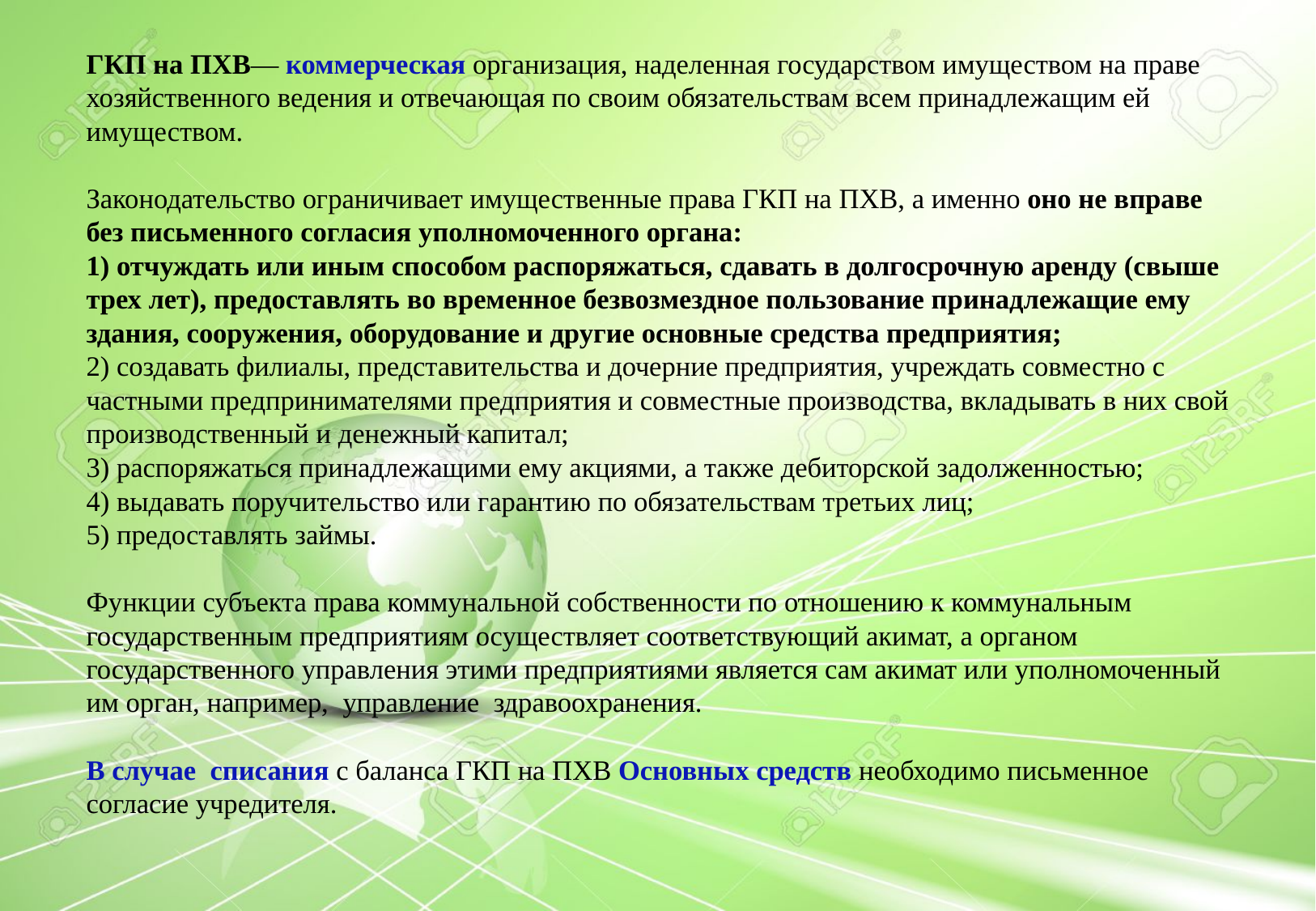

ГКП на ПХВ— коммерческая организация, наделенная государством имуществом на праве хозяйственного ведения и отвечающая по своим обязательствам всем принадлежащим ей имуществом.

Законодательство ограничивает имущественные права ГКП на ПХВ, а именно оно не вправе без письменного согласия уполномоченного органа:
1) отчуждать или иным способом распоряжаться, сдавать в долгосрочную аренду (свыше трех лет), предоставлять во временное безвозмездное пользование принадлежащие ему здания, сооружения, оборудование и другие основные средства предприятия;
2) создавать филиалы, представительства и дочерние предприятия, учреждать совместно с частными предпринимателями предприятия и совместные производства, вкладывать в них свой производственный и денежный капитал;
3) распоряжаться принадлежащими ему акциями, а также дебиторской задолженностью;
4) выдавать поручительство или гарантию по обязательствам третьих лиц;
5) предоставлять займы.

Функции субъекта права коммунальной собственности по отношению к коммунальным государственным предприятиям осуществляет соответствующий акимат, а органом государственного управления этими предприятиями является сам акимат или уполномоченный им орган, например,  управление  здравоохранения.

В случае  списания с баланса ГКП на ПХВ Основных средств необходимо письменное согласие учредителя.